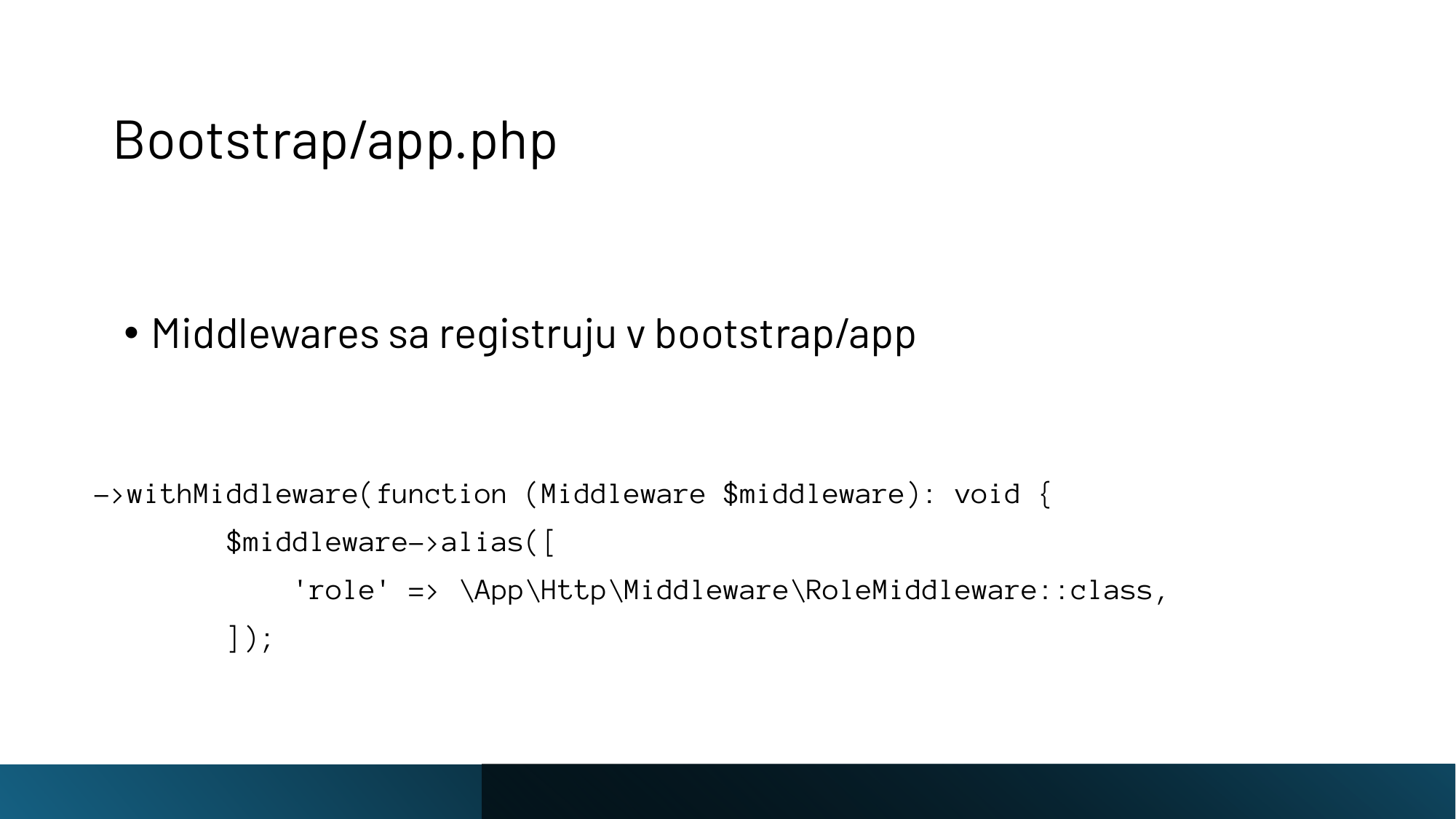

# Bootstrap/app.php

Middlewares sa registruju v bootstrap/app
->withMiddleware(function (Middleware $middleware): void {
        $middleware->alias([
            'role' => \App\Http\Middleware\RoleMiddleware::class,
        ]);